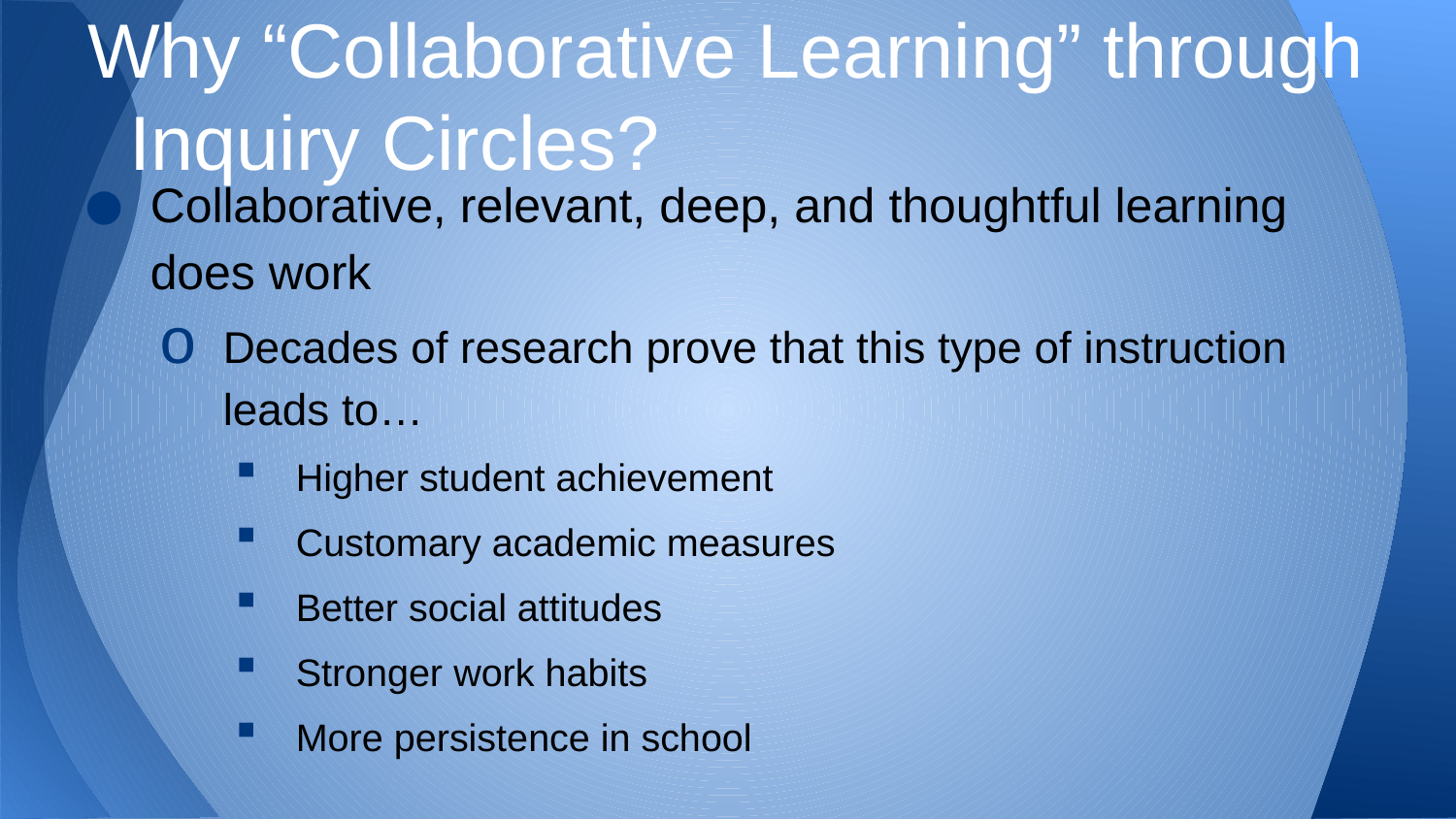

# Why “Collaborative Learning” through   Inquiry Circles?
Collaborative, relevant, deep, and thoughtful learning does work
Decades of research prove that this type of instruction leads to…
Higher student achievement
Customary academic measures
Better social attitudes
Stronger work habits
More persistence in school